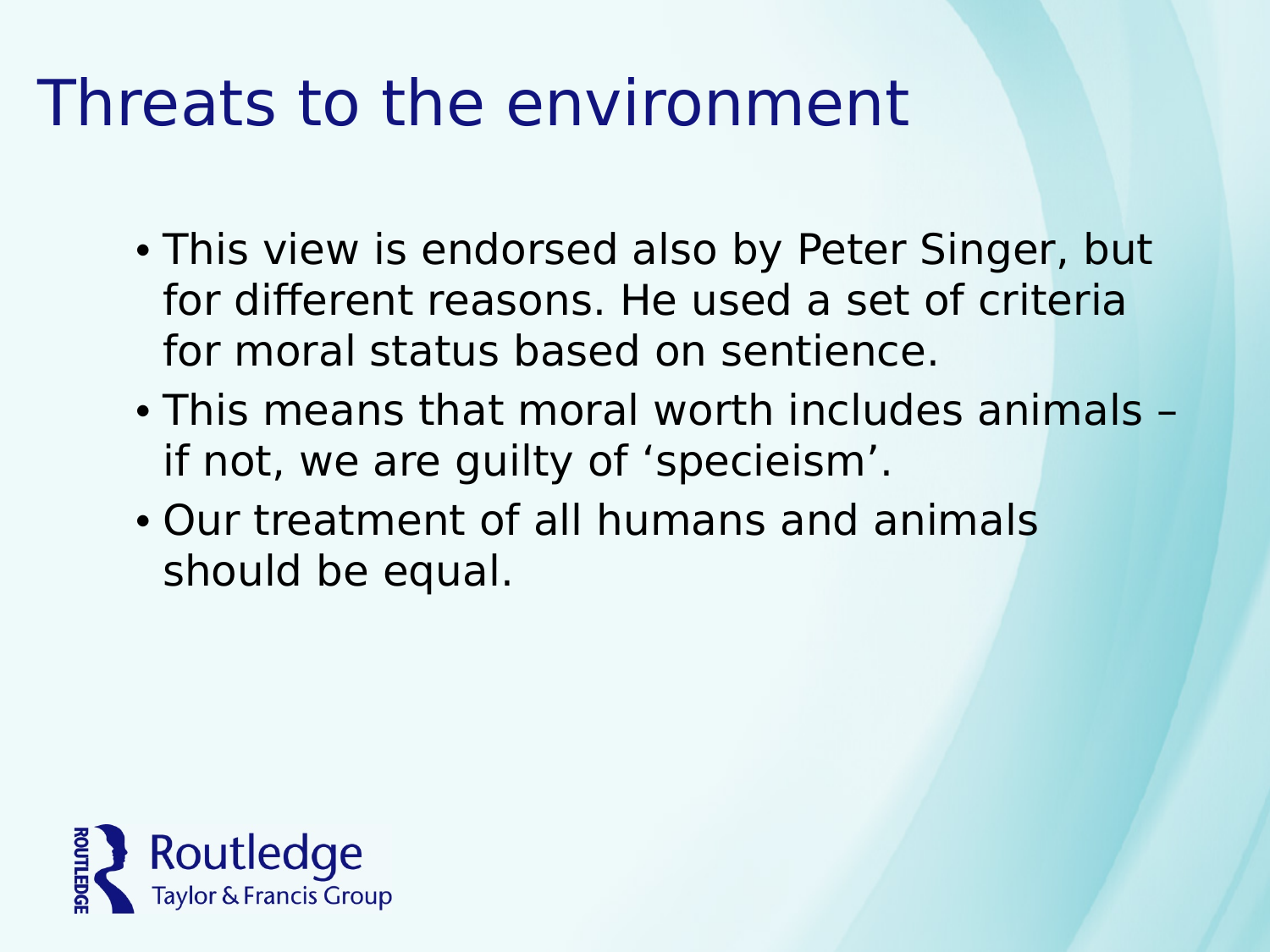

# Threats to the environment
This view is endorsed also by Peter Singer, but for different reasons. He used a set of criteria for moral status based on sentience.
This means that moral worth includes animals – if not, we are guilty of ‘specieism’.
Our treatment of all humans and animals should be equal.